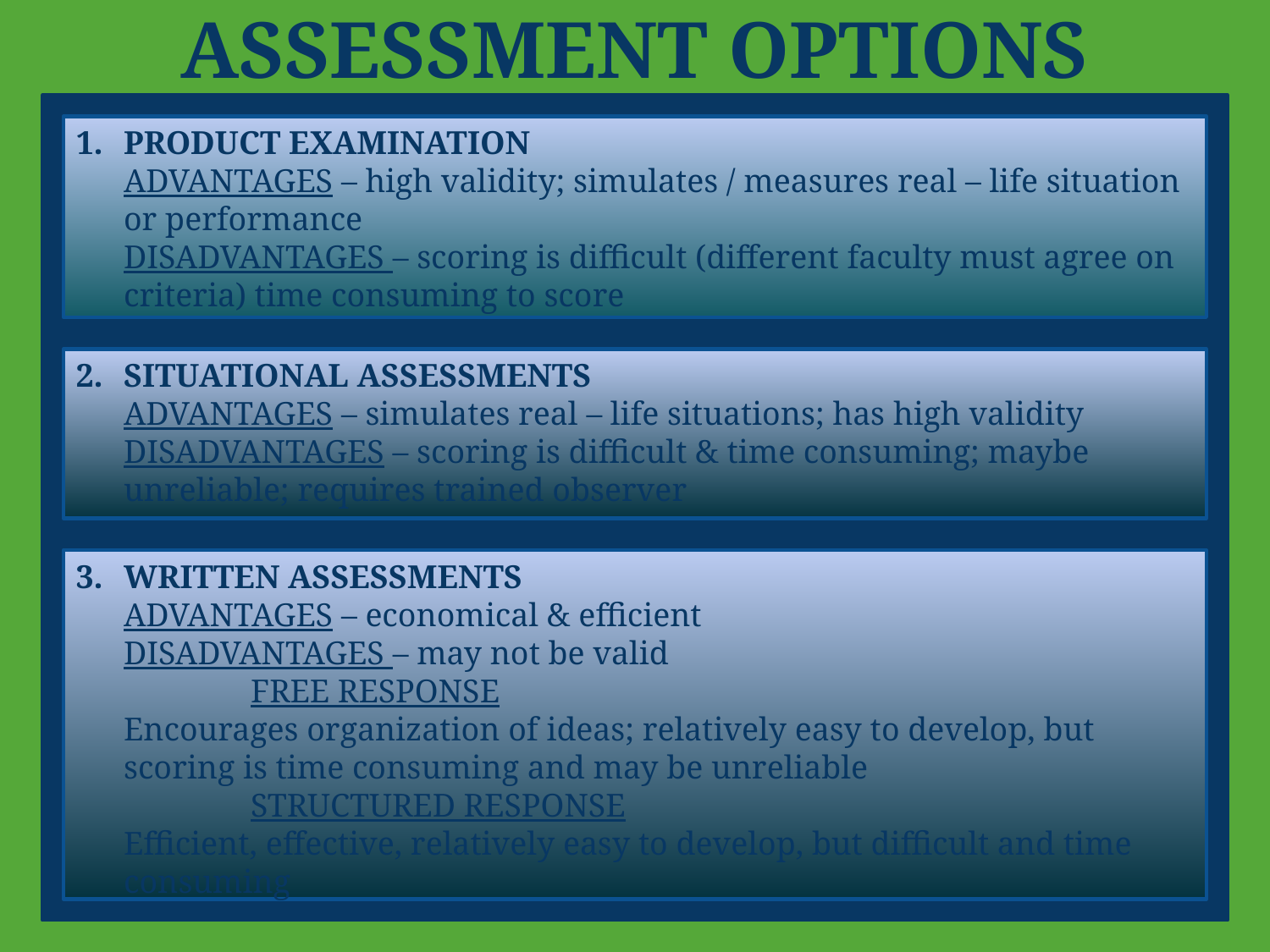

ASSESSMENT OPTIONS

PRODUCT EXAMINATION
	ADVANTAGES – high validity; simulates / measures real – life situation or performance
	DISADVANTAGES – scoring is difficult (different faculty must agree on criteria) time consuming to score
SITUATIONAL ASSESSMENTS
	ADVANTAGES – simulates real – life situations; has high validity
	DISADVANTAGES – scoring is difficult & time consuming; maybe unreliable; requires trained observer
WRITTEN ASSESSMENTS
	ADVANTAGES – economical & efficient
	DISADVANTAGES – may not be valid
		FREE RESPONSE
	Encourages organization of ideas; relatively easy to develop, but scoring is time consuming and may be unreliable
		STRUCTURED RESPONSE
	Efficient, effective, relatively easy to develop, but difficult and time consuming